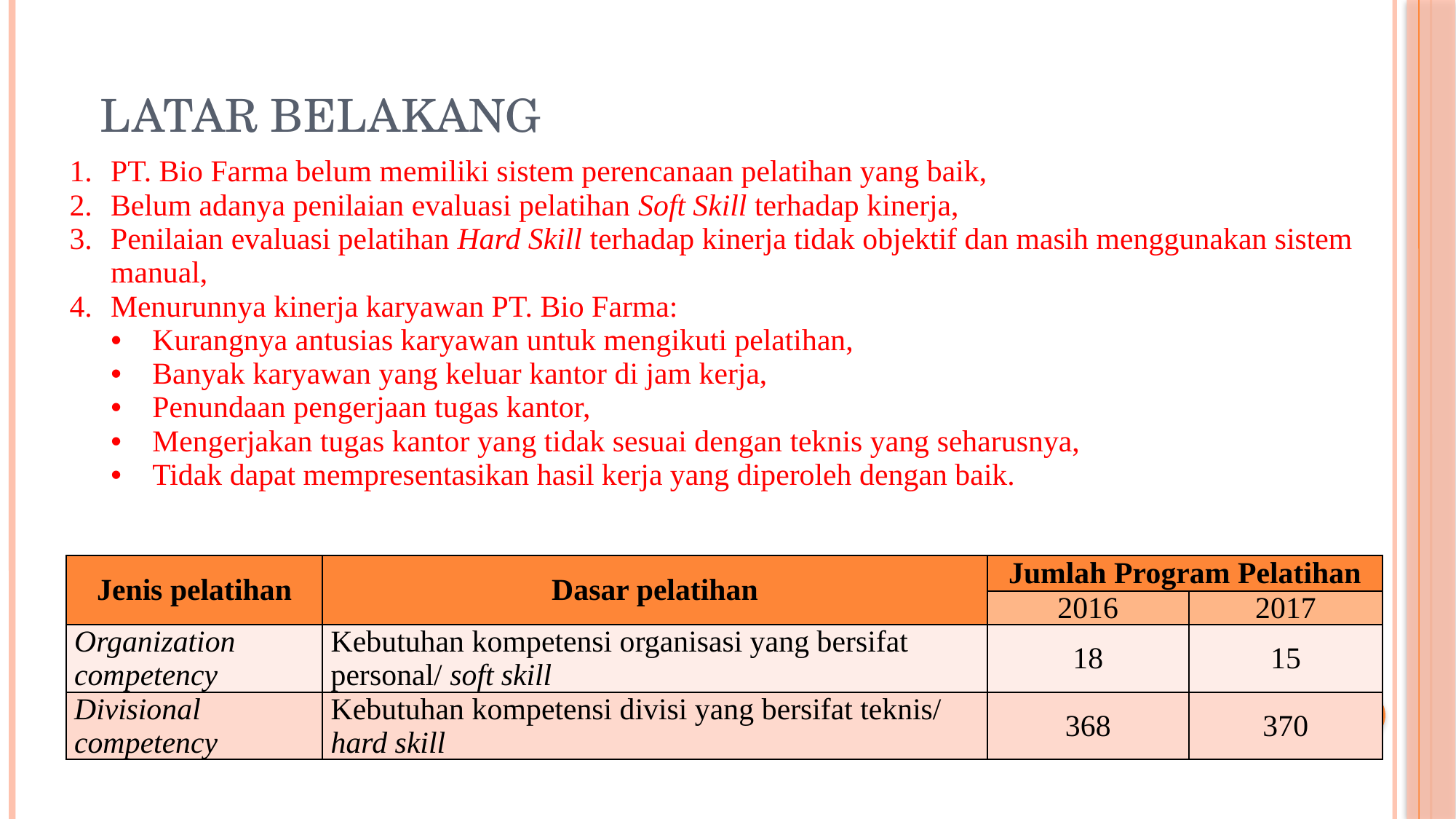

# Latar Belakang
| PT. Bio Farma belum memiliki sistem perencanaan pelatihan yang baik, Belum adanya penilaian evaluasi pelatihan Soft Skill terhadap kinerja, Penilaian evaluasi pelatihan Hard Skill terhadap kinerja tidak objektif dan masih menggunakan sistem manual, Menurunnya kinerja karyawan PT. Bio Farma: Kurangnya antusias karyawan untuk mengikuti pelatihan, Banyak karyawan yang keluar kantor di jam kerja, Penundaan pengerjaan tugas kantor, Mengerjakan tugas kantor yang tidak sesuai dengan teknis yang seharusnya, Tidak dapat mempresentasikan hasil kerja yang diperoleh dengan baik. |
| --- |
| Jenis pelatihan | Dasar pelatihan | Jumlah Program Pelatihan |  |
| --- | --- | --- | --- |
|  |  | 2016 | 2017 |
| Organization competency | Kebutuhan kompetensi organisasi yang bersifat personal/ soft skill | 18 | 15 |
| Divisional competency | Kebutuhan kompetensi divisi yang bersifat teknis/ hard skill | 368 | 370 |